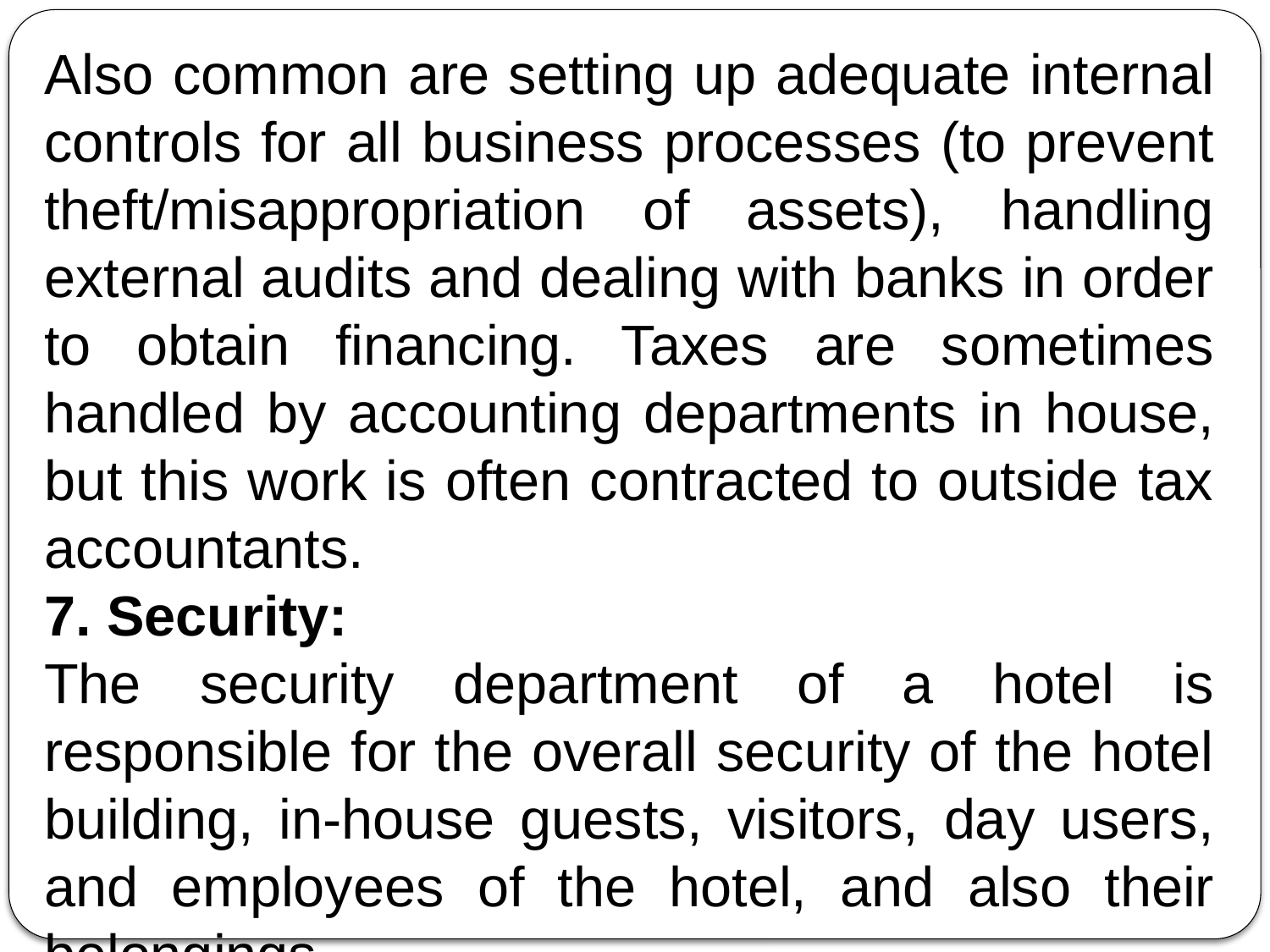

Also common are setting up adequate internal controls for all business processes (to prevent theft/misappropriation of assets), handling external audits and dealing with banks in order to obtain financing. Taxes are sometimes handled by accounting departments in house, but this work is often contracted to outside tax accountants.
7. Security:
The security department of a hotel is responsible for the overall security of the hotel building, in-house guests, visitors, day users, and employees of the hotel, and also their belongings.